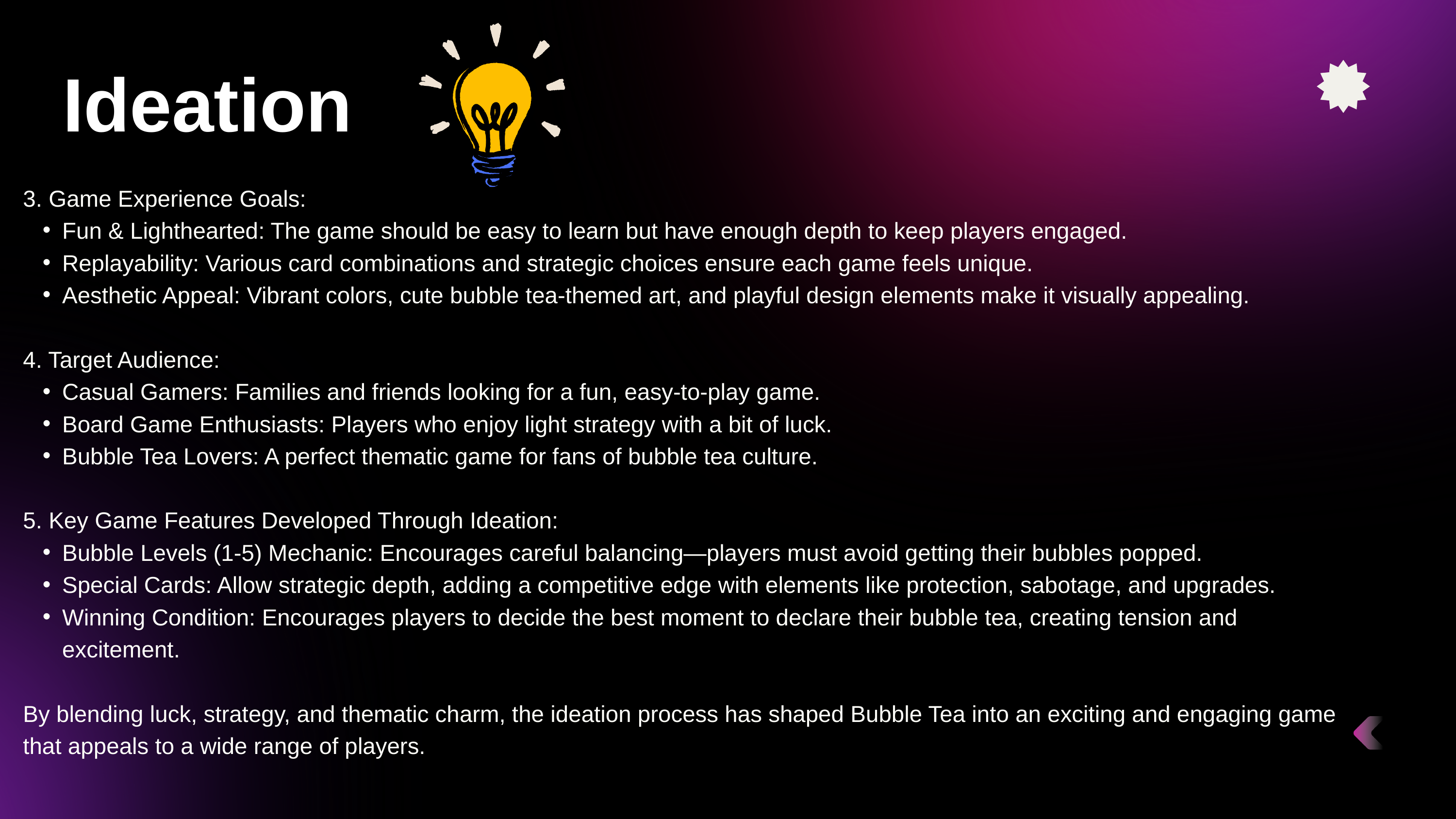

Ideation
3. Game Experience Goals:
Fun & Lighthearted: The game should be easy to learn but have enough depth to keep players engaged.
Replayability: Various card combinations and strategic choices ensure each game feels unique.
Aesthetic Appeal: Vibrant colors, cute bubble tea-themed art, and playful design elements make it visually appealing.

4. Target Audience:
Casual Gamers: Families and friends looking for a fun, easy-to-play game.
Board Game Enthusiasts: Players who enjoy light strategy with a bit of luck.
Bubble Tea Lovers: A perfect thematic game for fans of bubble tea culture.

5. Key Game Features Developed Through Ideation:
Bubble Levels (1-5) Mechanic: Encourages careful balancing—players must avoid getting their bubbles popped.
Special Cards: Allow strategic depth, adding a competitive edge with elements like protection, sabotage, and upgrades.
Winning Condition: Encourages players to decide the best moment to declare their bubble tea, creating tension and excitement.

By blending luck, strategy, and thematic charm, the ideation process has shaped Bubble Tea into an exciting and engaging game that appeals to a wide range of players.